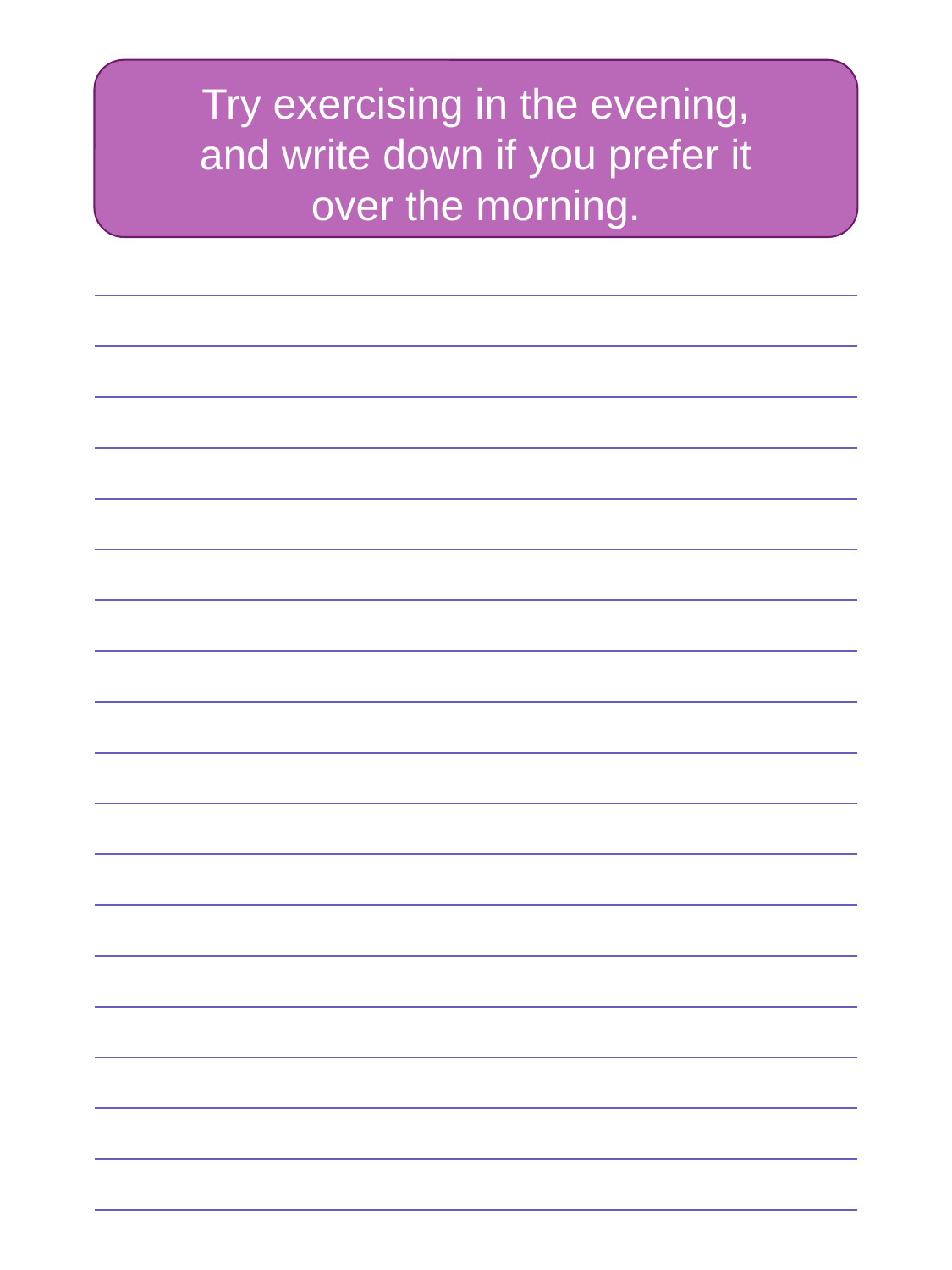

Try exercising in the evening, and write down if you prefer it over the morning.
|  |
| --- |
|  |
|  |
|  |
|  |
|  |
|  |
|  |
|  |
|  |
|  |
|  |
|  |
|  |
|  |
|  |
|  |
|  |